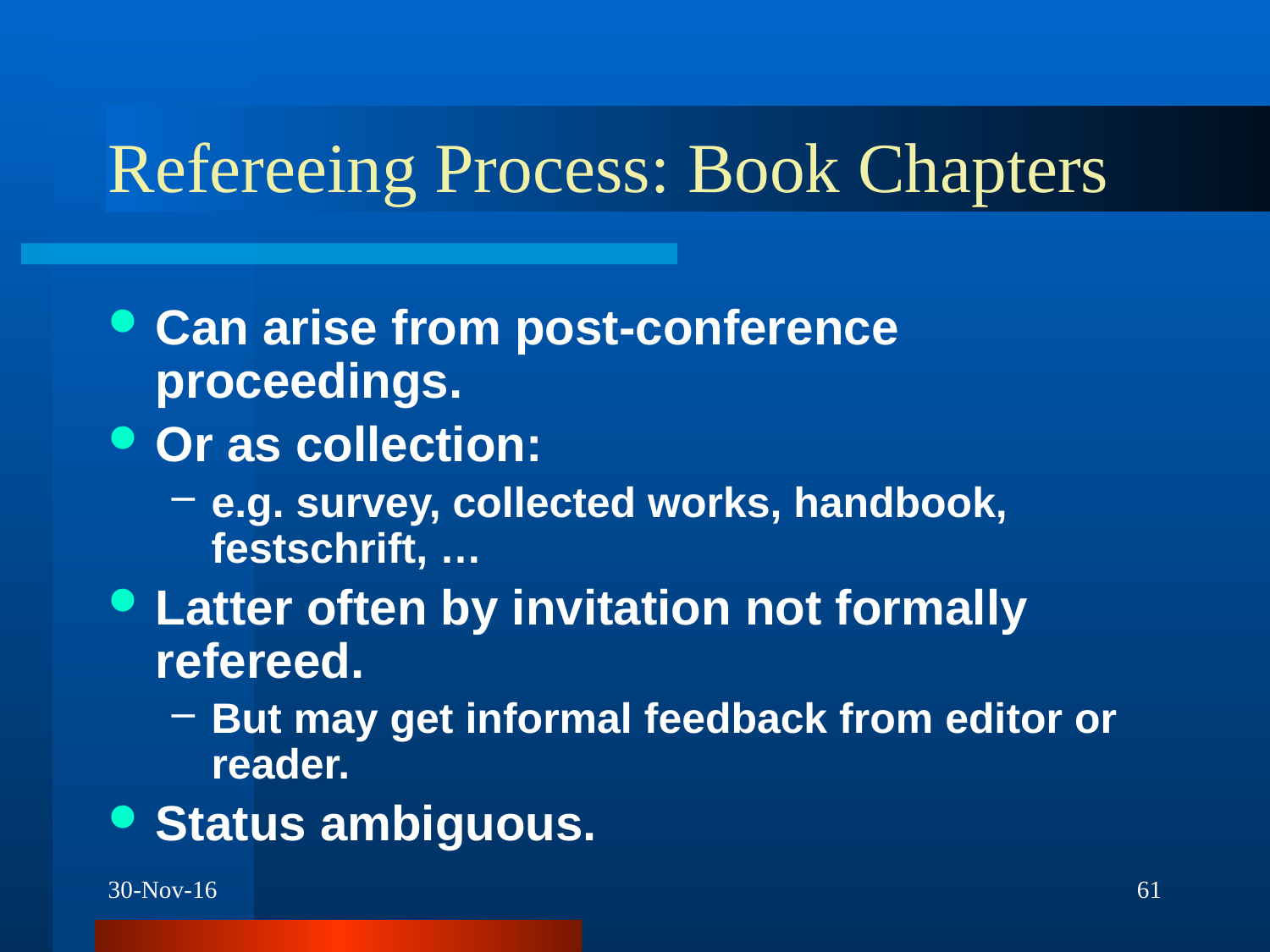

# Refereeing Process: Book Chapters
Can arise from post-conference proceedings.
Or as collection:
e.g. survey, collected works, handbook, festschrift, …
Latter often by invitation not formally refereed.
But may get informal feedback from editor or reader.
Status ambiguous.
30-Nov-16
61